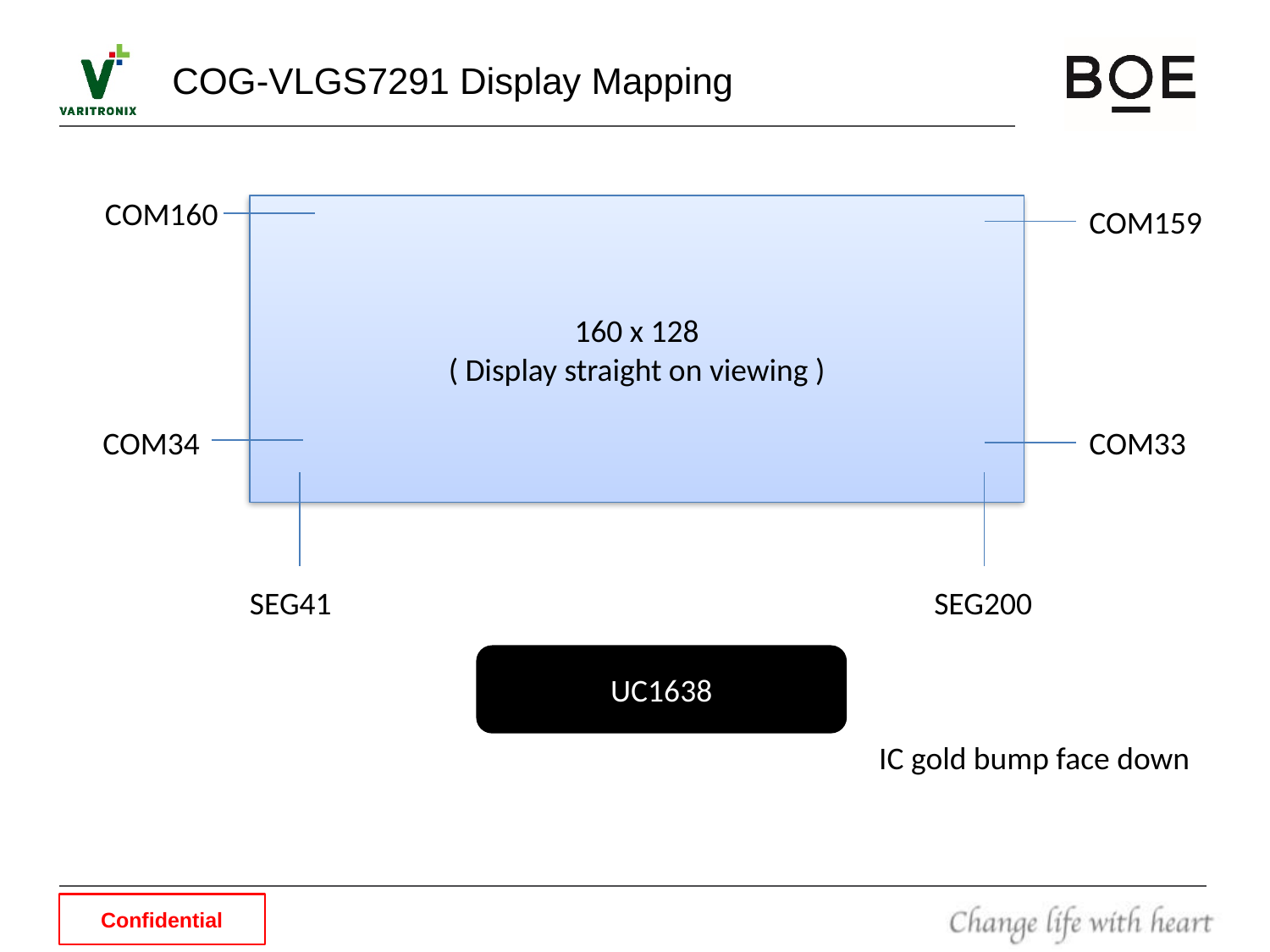

# COG-VLGS7291 Display Mapping
COM160
160 x 128
( Display straight on viewing )
COM159
COM34
COM33
SEG41
SEG200
UC1638
IC gold bump face down